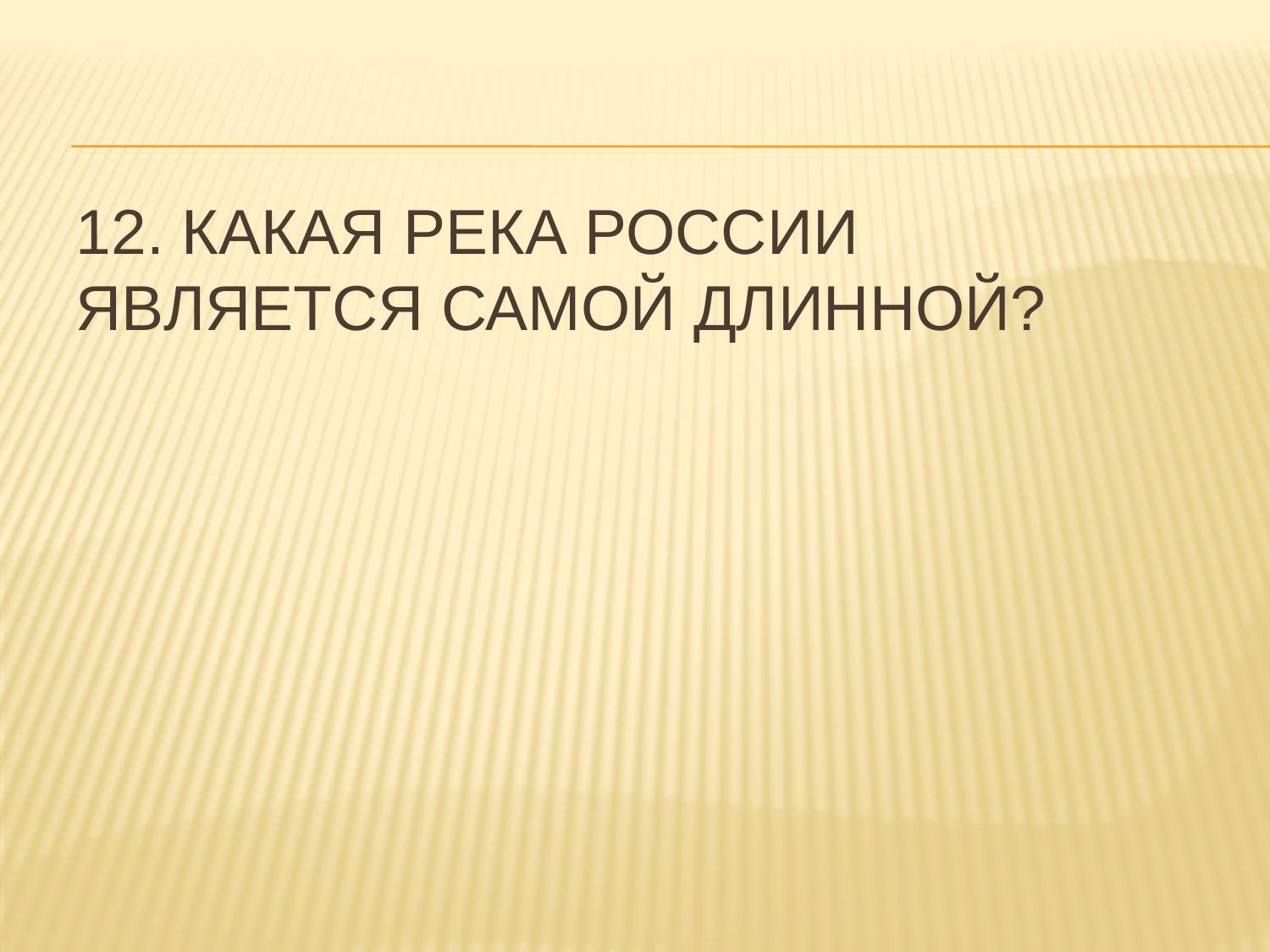

# 12. Какая река России является самой длинной?